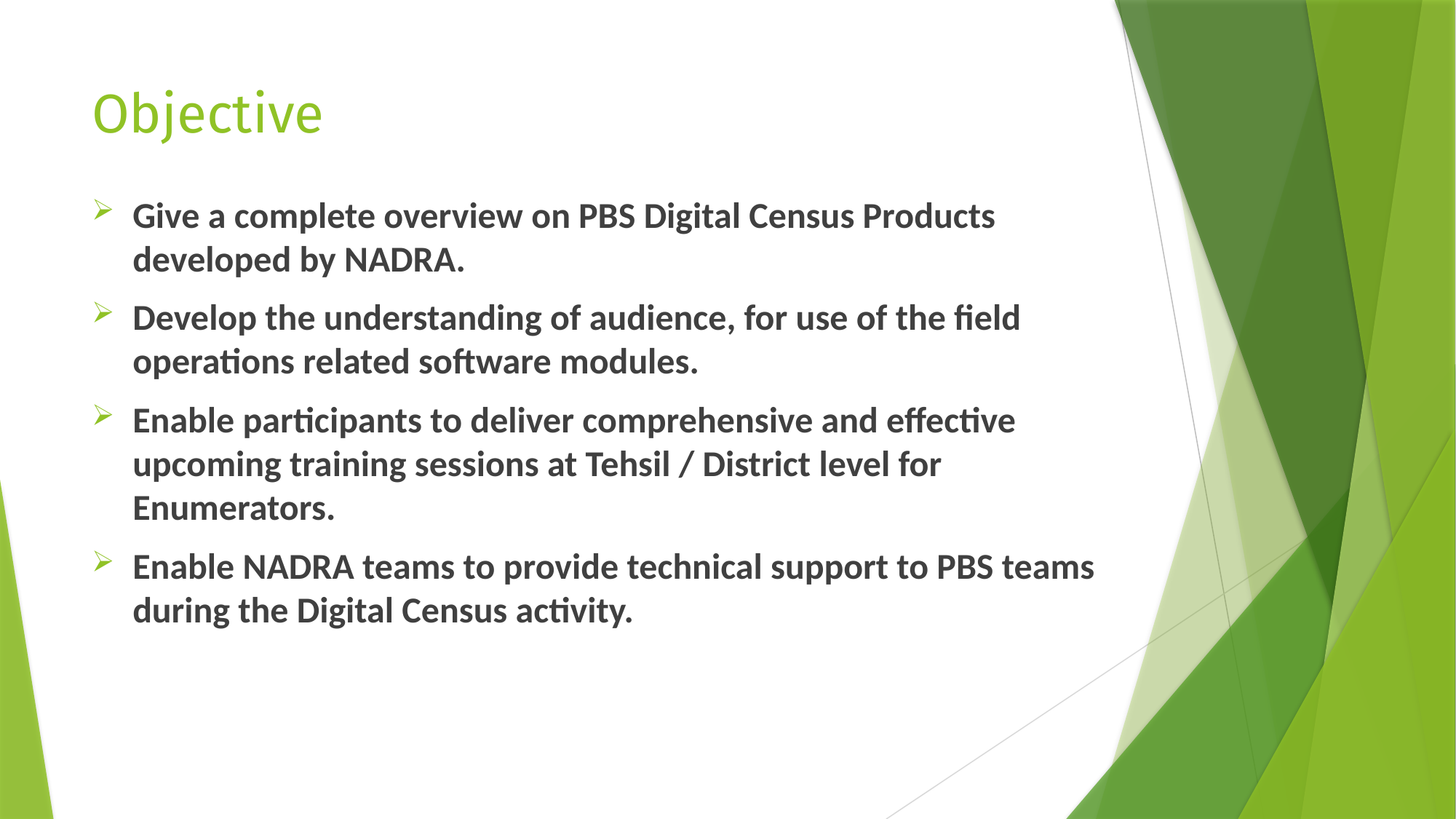

# Objective
Give a complete overview on PBS Digital Census Products developed by NADRA.
Develop the understanding of audience, for use of the field operations related software modules.
Enable participants to deliver comprehensive and effective upcoming training sessions at Tehsil / District level for Enumerators.
Enable NADRA teams to provide technical support to PBS teams during the Digital Census activity.